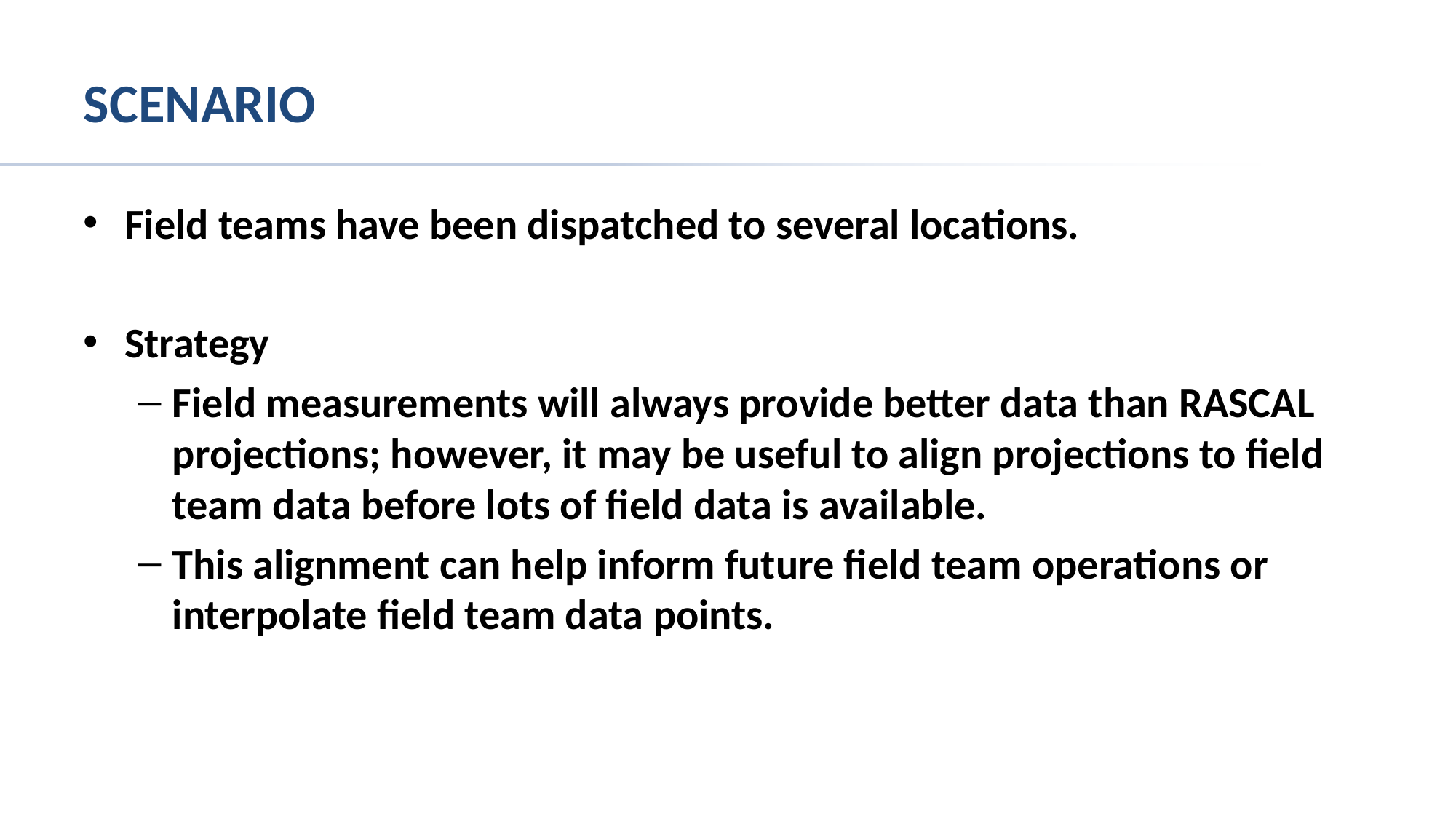

# Scenario
Field teams have been dispatched to several locations.

Strategy
Field measurements will always provide better data than RASCAL projections; however, it may be useful to align projections to field team data before lots of field data is available.
This alignment can help inform future field team operations or  interpolate field team data points.